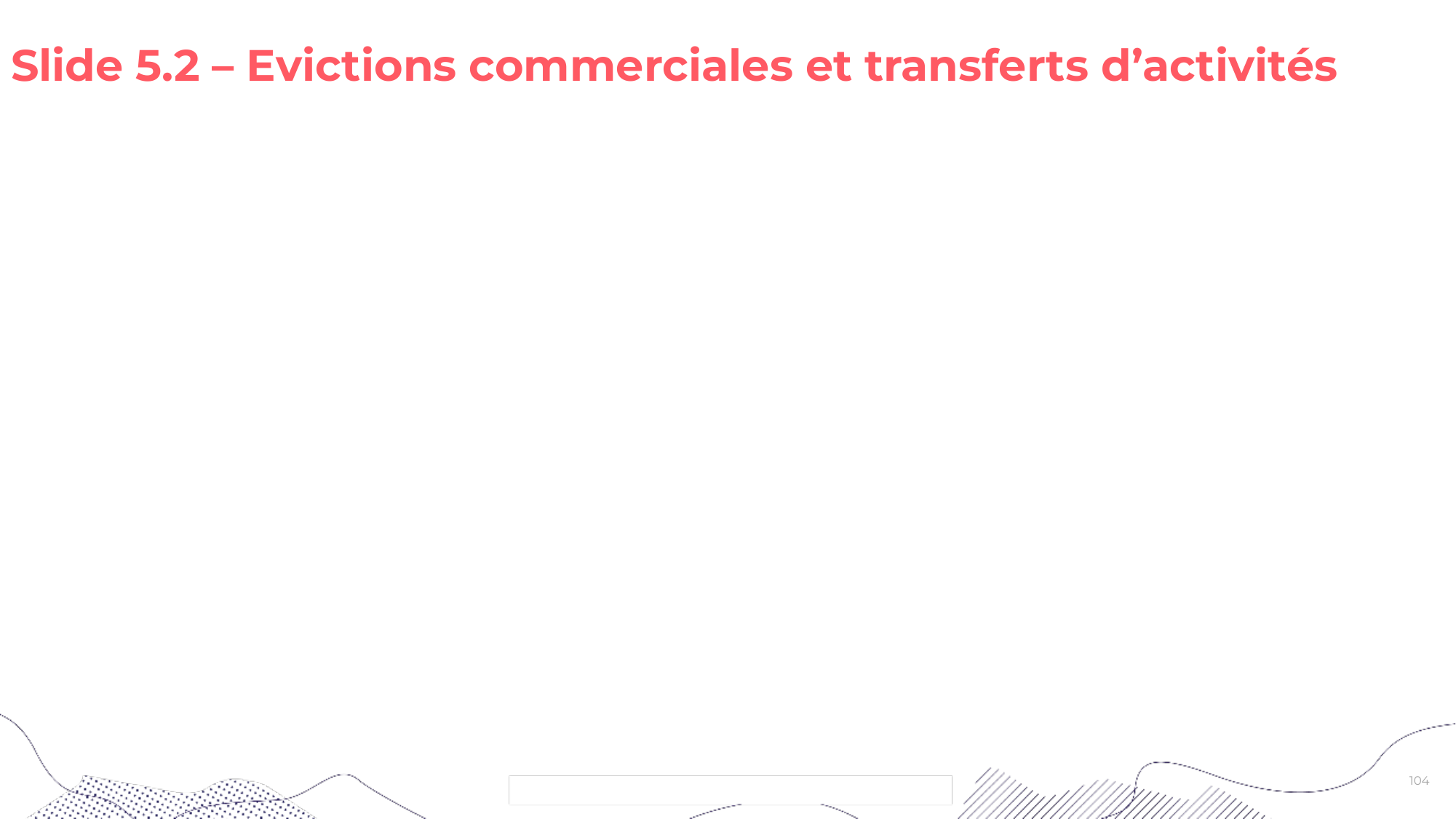

# Slide 5.2 – Evictions commerciales et transferts d’activités

104